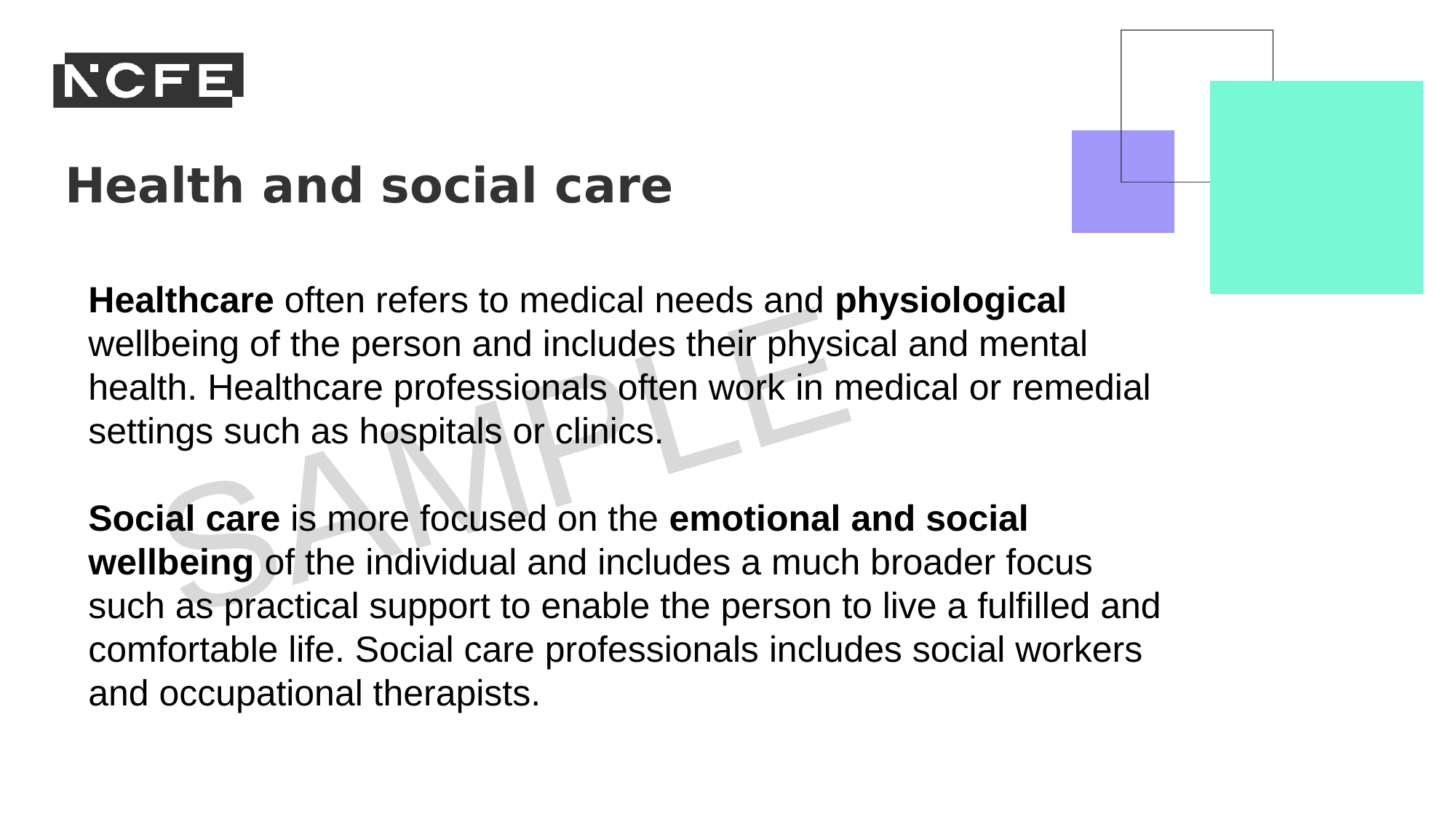

Health and social care
Healthcare often refers to medical needs and physiological wellbeing of the person and includes their physical and mental health. Healthcare professionals often work in medical or remedial settings such as hospitals or clinics.

Social care is more focused on the emotional and social wellbeing of the individual and includes a much broader focus such as practical support to enable the person to live a fulfilled and comfortable life. Social care professionals includes social workers and occupational therapists.